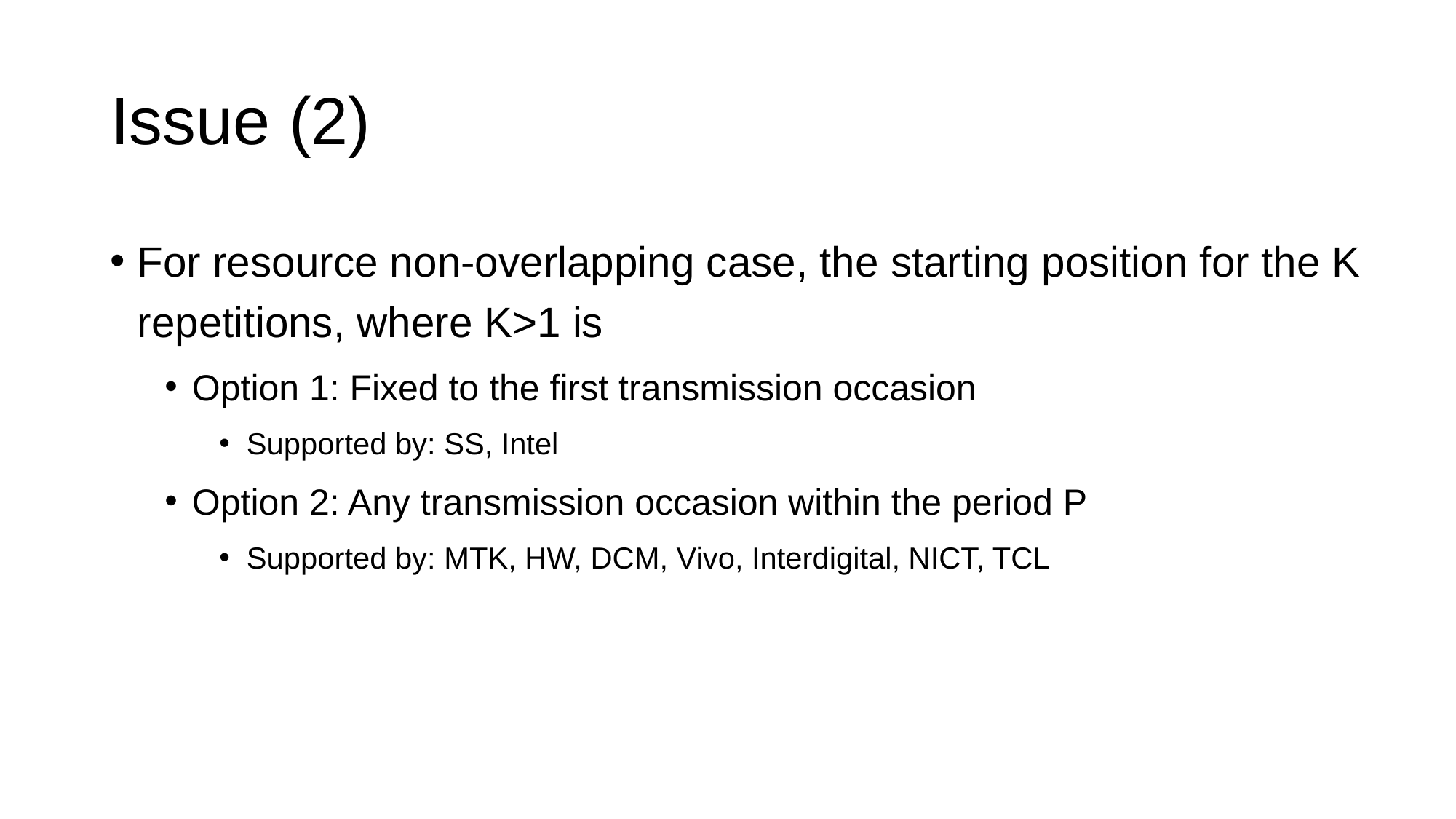

# Issue (2)
For resource non-overlapping case, the starting position for the K repetitions, where K>1 is
Option 1: Fixed to the first transmission occasion
Supported by: SS, Intel
Option 2: Any transmission occasion within the period P
Supported by: MTK, HW, DCM, Vivo, Interdigital, NICT, TCL